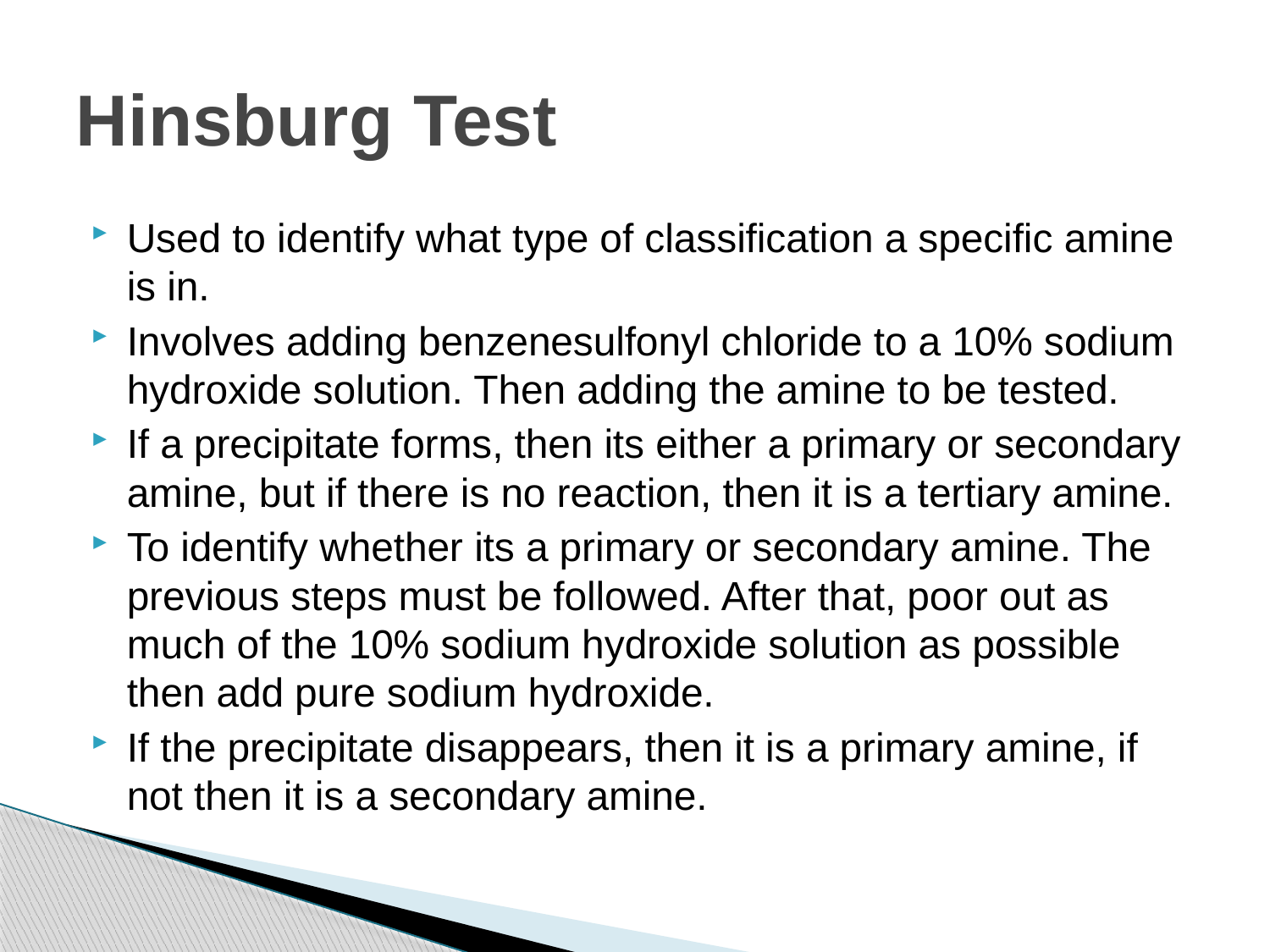

# Hinsburg Test
Used to identify what type of classification a specific amine is in.
Involves adding benzenesulfonyl chloride to a 10% sodium hydroxide solution. Then adding the amine to be tested.
If a precipitate forms, then its either a primary or secondary amine, but if there is no reaction, then it is a tertiary amine.
To identify whether its a primary or secondary amine. The previous steps must be followed. After that, poor out as much of the 10% sodium hydroxide solution as possible then add pure sodium hydroxide.
If the precipitate disappears, then it is a primary amine, if not then it is a secondary amine.